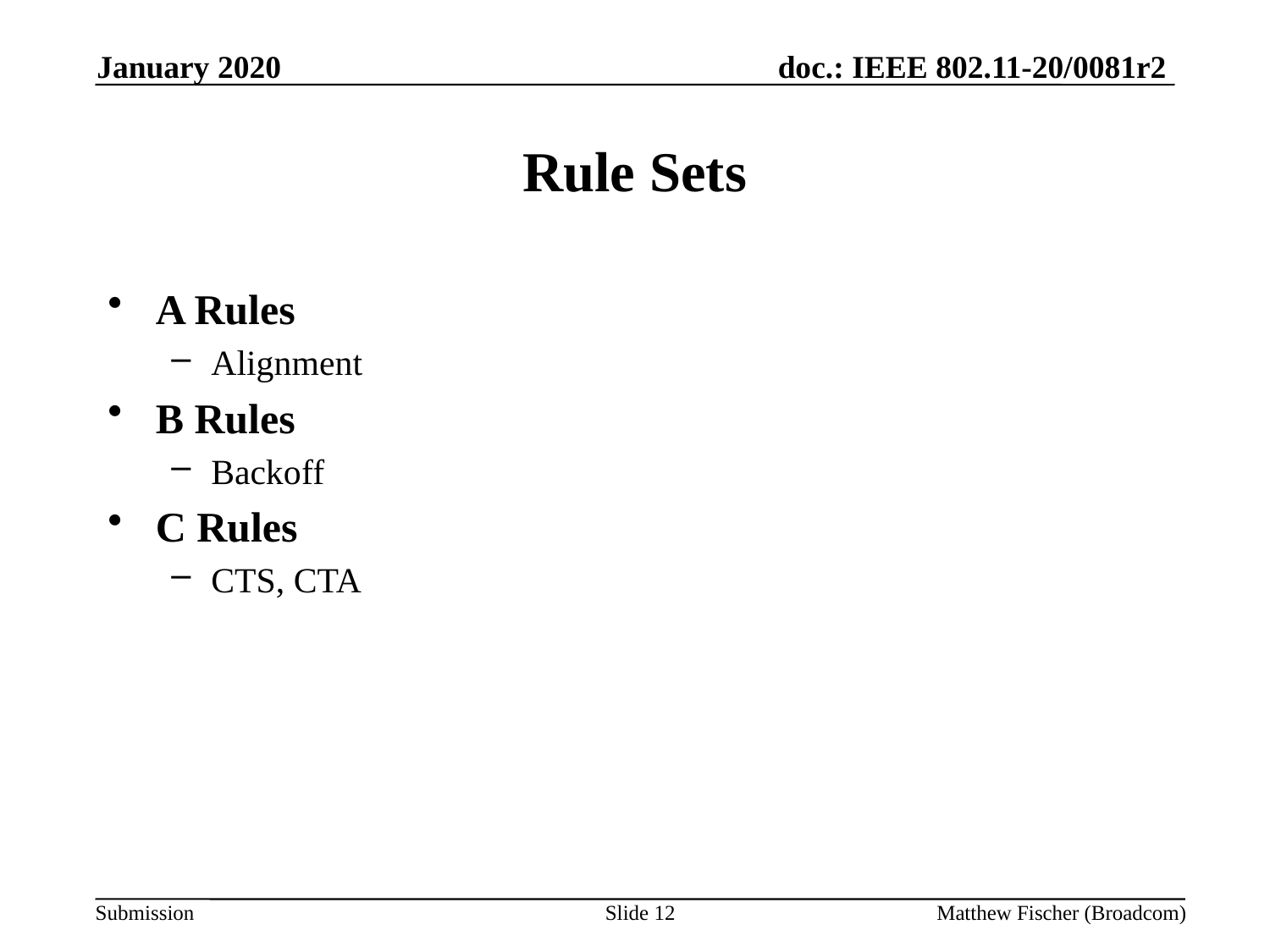

January 2020
# Rule Sets
A Rules
Alignment
B Rules
Backoff
C Rules
CTS, CTA
Slide 12
Matthew Fischer (Broadcom)